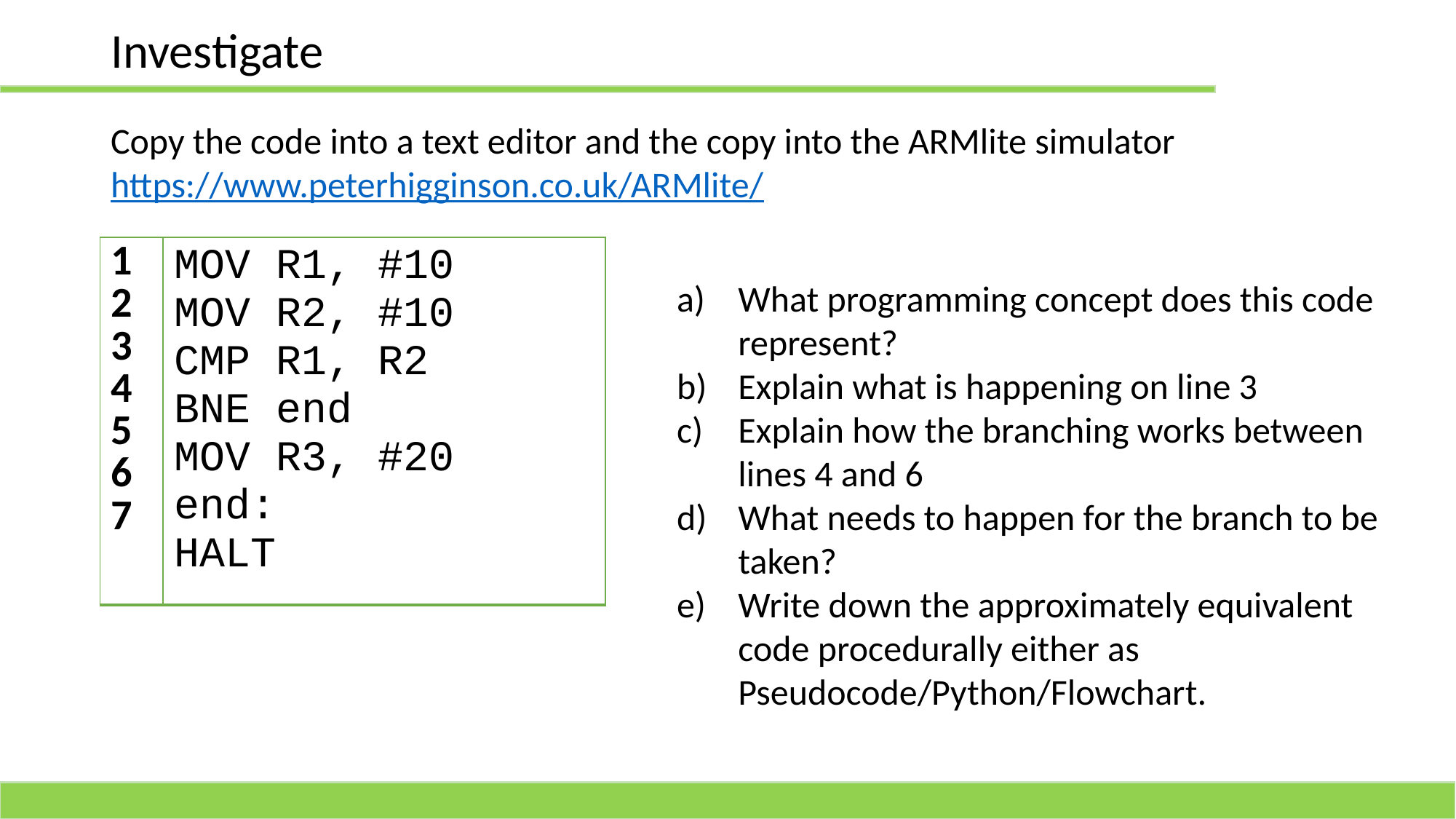

# Investigate
Copy the code into a text editor and the copy into the ARMlite simulator https://www.peterhigginson.co.uk/ARMlite/

What programming concept does this code represent?
Explain what is happening on line 3
Explain how the branching works between lines 4 and 6
What needs to happen for the branch to be taken?
Write down the approximately equivalent code procedurally either as Pseudocode/Python/Flowchart.
| 1 2 3 4 5 6 7 | MOV R1, #10 MOV R2, #10 CMP R1, R2 BNE end MOV R3, #20 end: HALT |
| --- | --- |